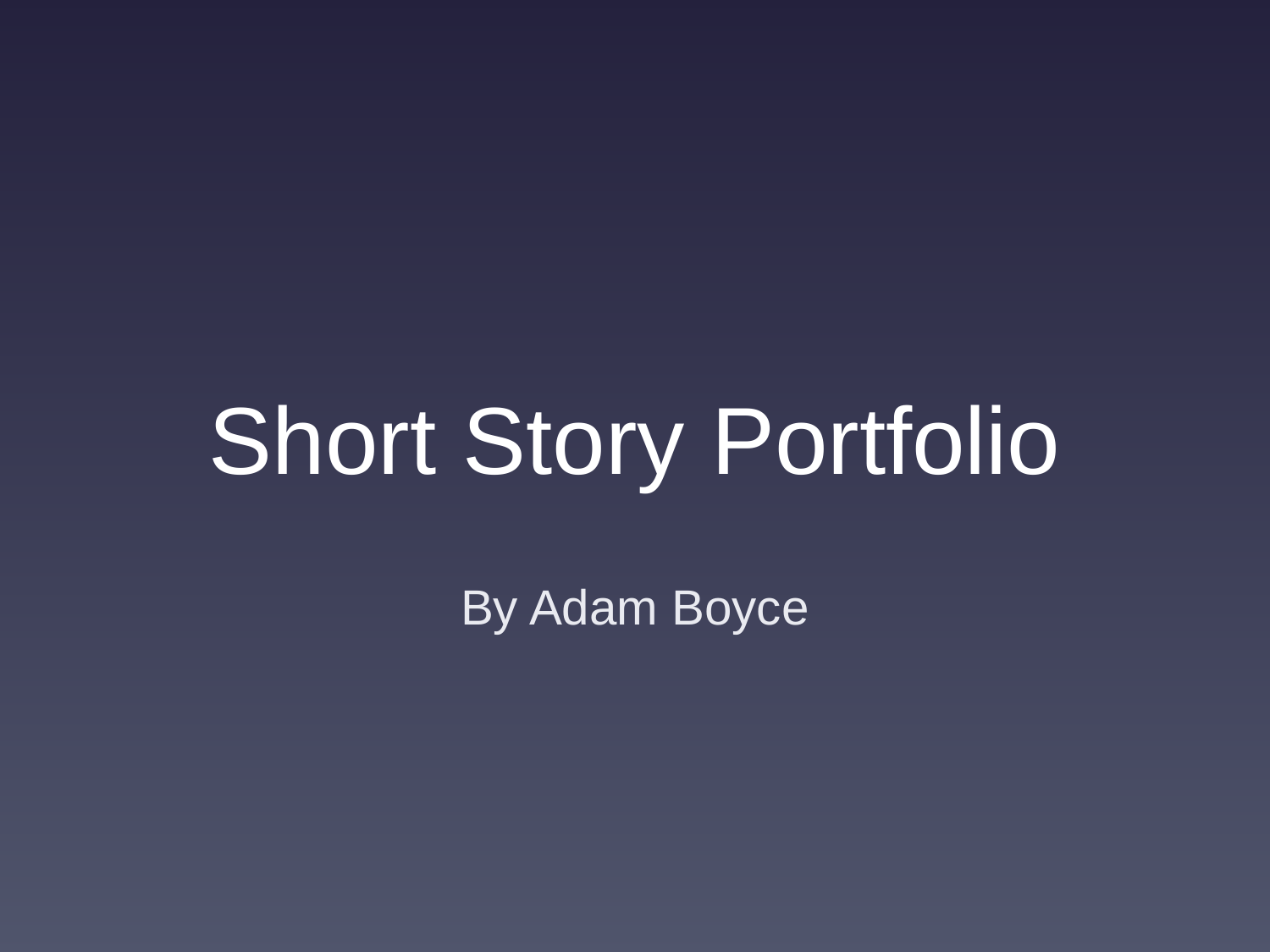

# Short Story Portfolio
By Adam Boyce